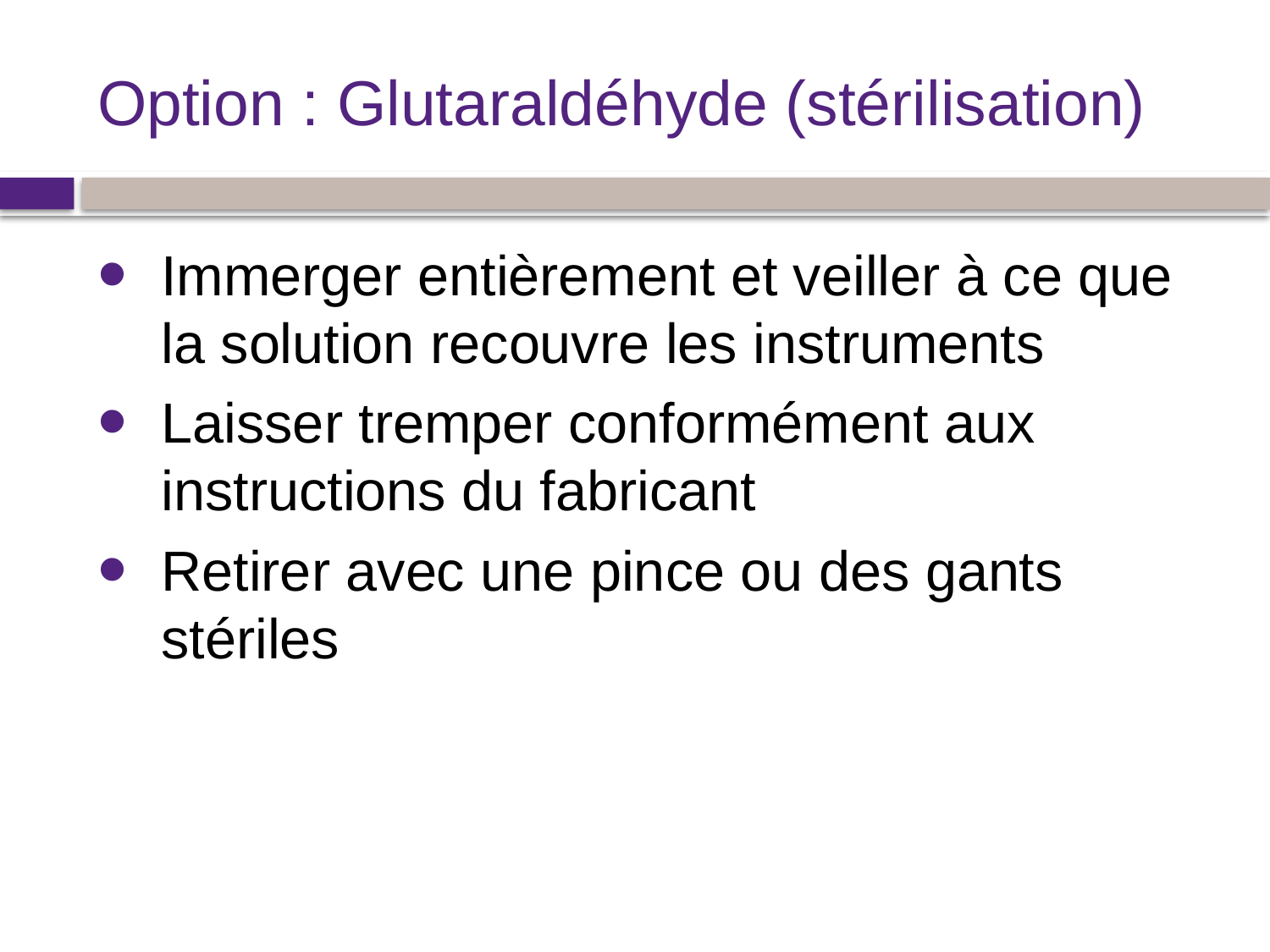

# Option : Glutaraldéhyde (stérilisation)
Immerger entièrement et veiller à ce que la solution recouvre les instruments
Laisser tremper conformément aux instructions du fabricant
Retirer avec une pince ou des gants stériles